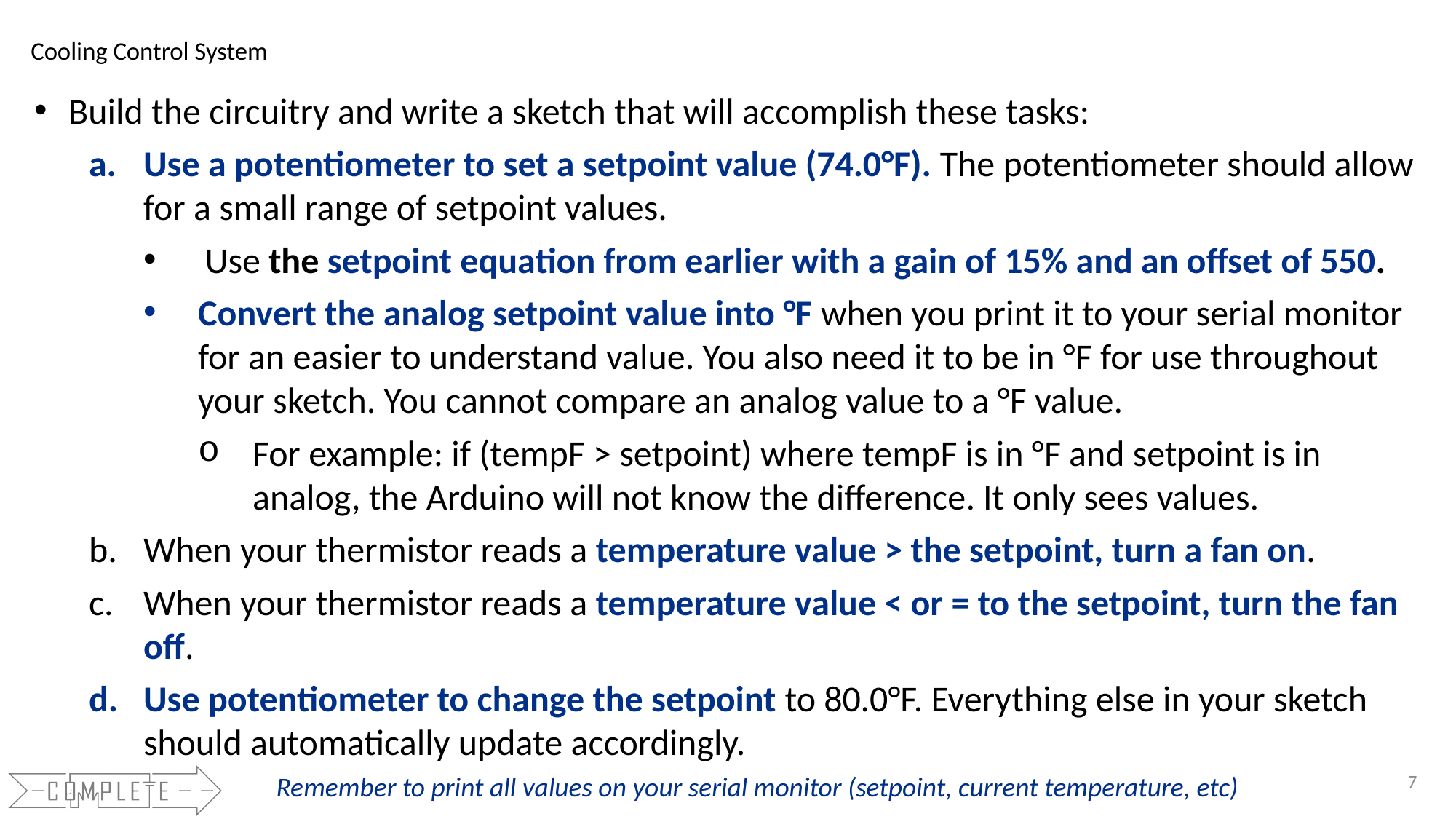

# Cooling Control System
Build the circuitry and write a sketch that will accomplish these tasks:
Use a potentiometer to set a setpoint value (74.0°F). The potentiometer should allow for a small range of setpoint values.
Use the setpoint equation from earlier with a gain of 15% and an offset of 550.
Convert the analog setpoint value into °F when you print it to your serial monitor for an easier to understand value. You also need it to be in °F for use throughout your sketch. You cannot compare an analog value to a °F value.
For example: if (tempF > setpoint) where tempF is in °F and setpoint is in analog, the Arduino will not know the difference. It only sees values.
When your thermistor reads a temperature value > the setpoint, turn a fan on.
When your thermistor reads a temperature value < or = to the setpoint, turn the fan off.
Use potentiometer to change the setpoint to 80.0°F. Everything else in your sketch should automatically update accordingly.
7
Remember to print all values on your serial monitor (setpoint, current temperature, etc)